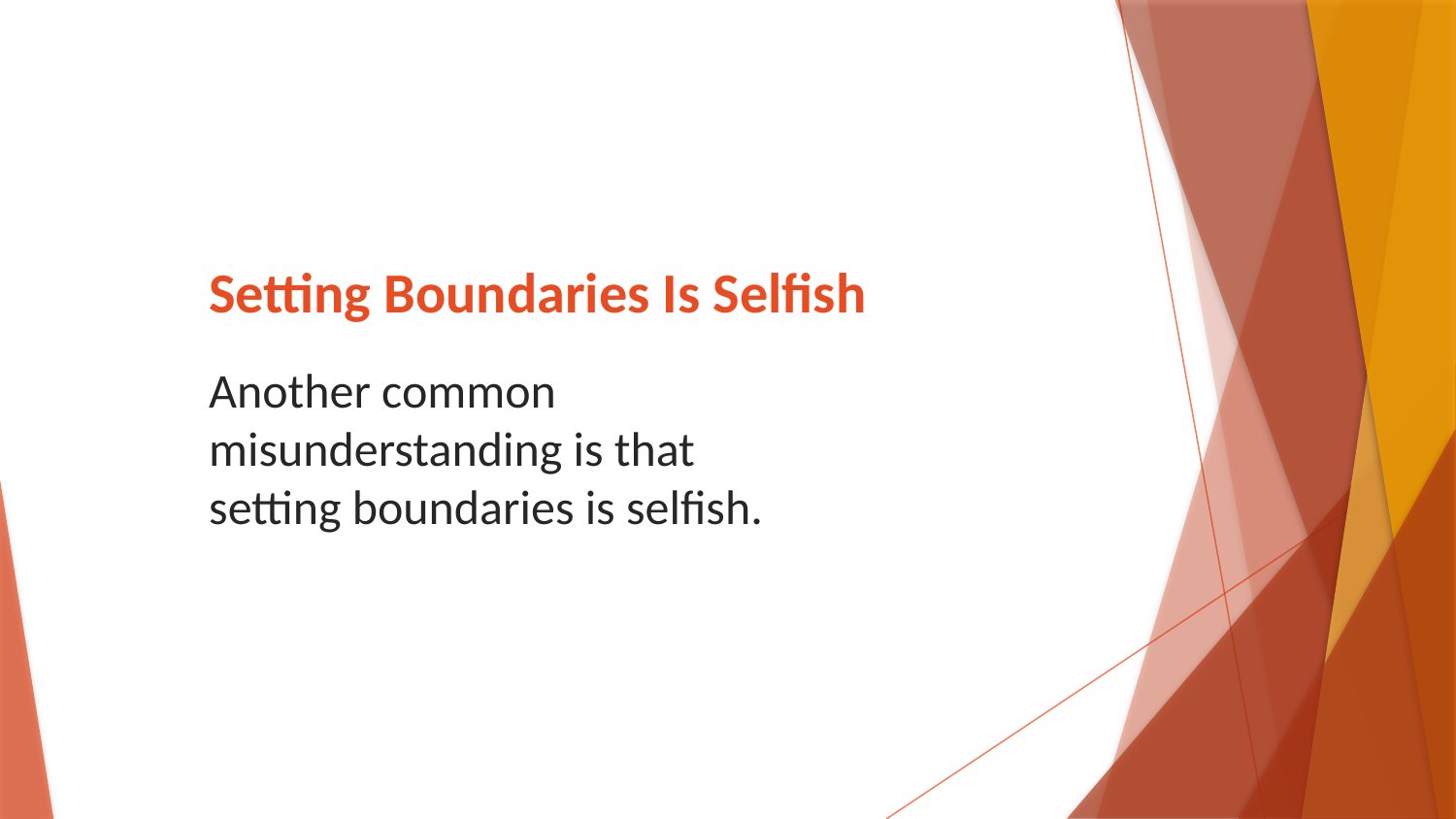

# Setting Boundaries Is Selfish
Another common misunderstanding is that setting boundaries is selfish.